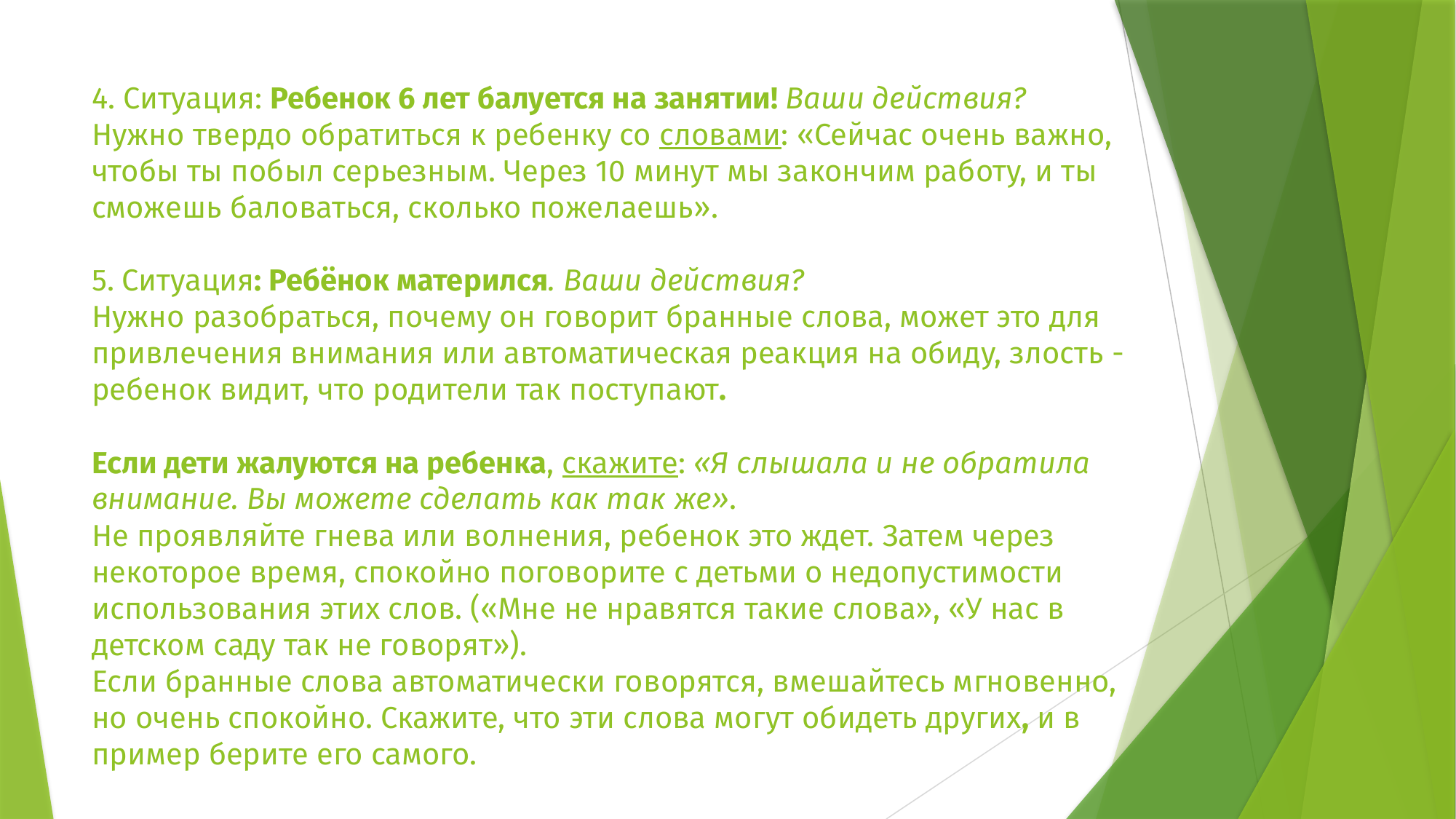

# 4. Ситуация: Ребенок 6 лет балуется на занятии! Ваши действия? Нужно твердо обратиться к ребенку со словами: «Сейчас очень важно, чтобы ты побыл серьезным. Через 10 минут мы закончим работу, и ты сможешь баловаться, сколько пожелаешь». 5. Ситуация: Ребёнок матерился. Ваши действия? Нужно разобраться, почему он говорит бранные слова, может это для привлечения внимания или автоматическая реакция на обиду, злость - ребенок видит, что родители так поступают. Если дети жалуются на ребенка, скажите: «Я слышала и не обратила внимание. Вы можете сделать как так же». Не проявляйте гнева или волнения, ребенок это ждет. Затем через некоторое время, спокойно поговорите с детьми о недопустимости использования этих слов. («Мне не нравятся такие слова», «У нас в детском саду так не говорят»). Если бранные слова автоматически говорятся, вмешайтесь мгновенно, но очень спокойно. Скажите, что эти слова могут обидеть других, и в пример берите его самого.